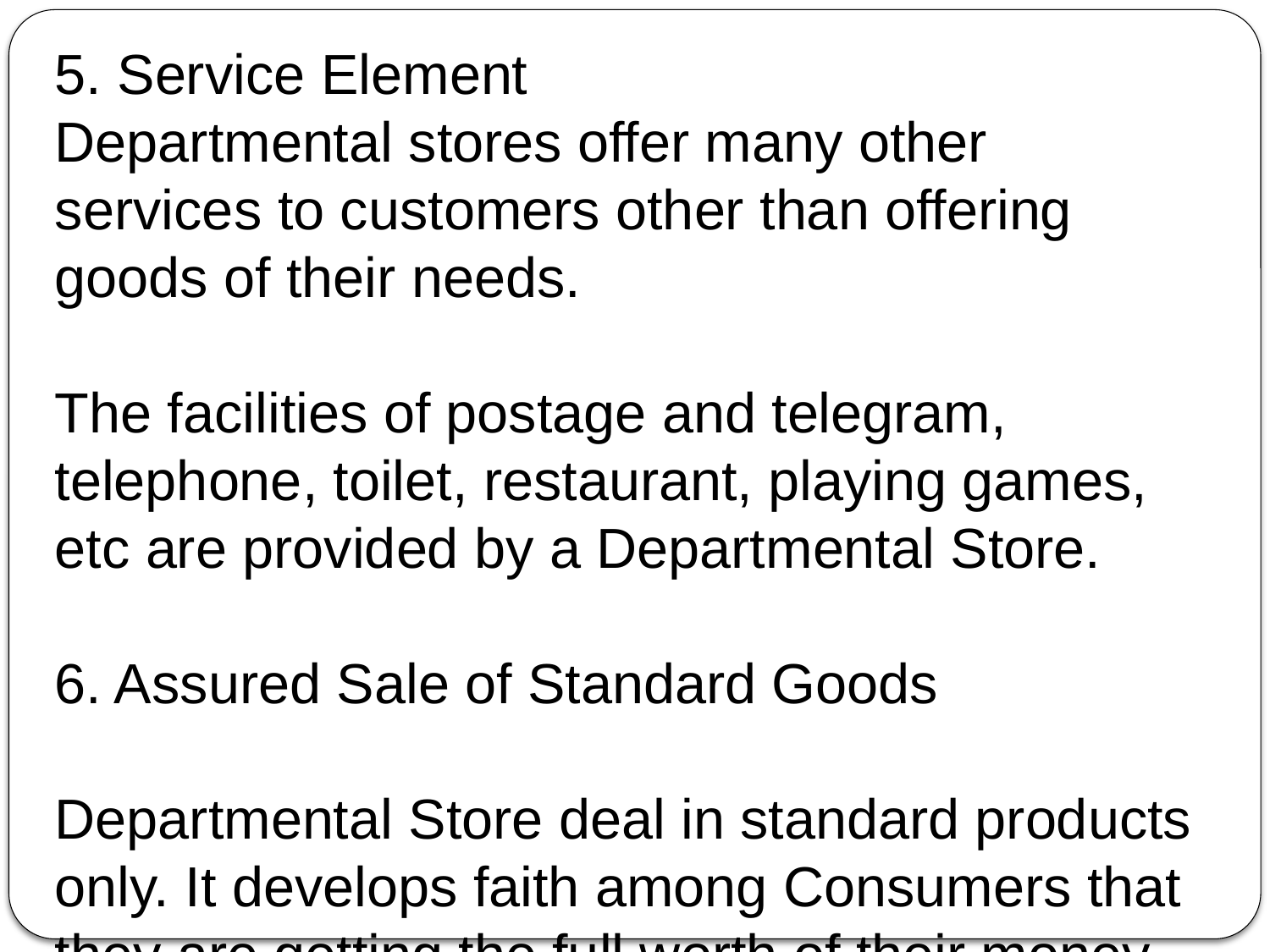

5. Service Element
Departmental stores offer many other services to customers other than offering goods of their needs.

The facilities of postage and telegram, telephone, toilet, restaurant, playing games, etc are provided by a Departmental Store.

6. Assured Sale of Standard Goods

Departmental Store deal in standard products only. It develops faith among Consumers that they are getting the full worth of their money.